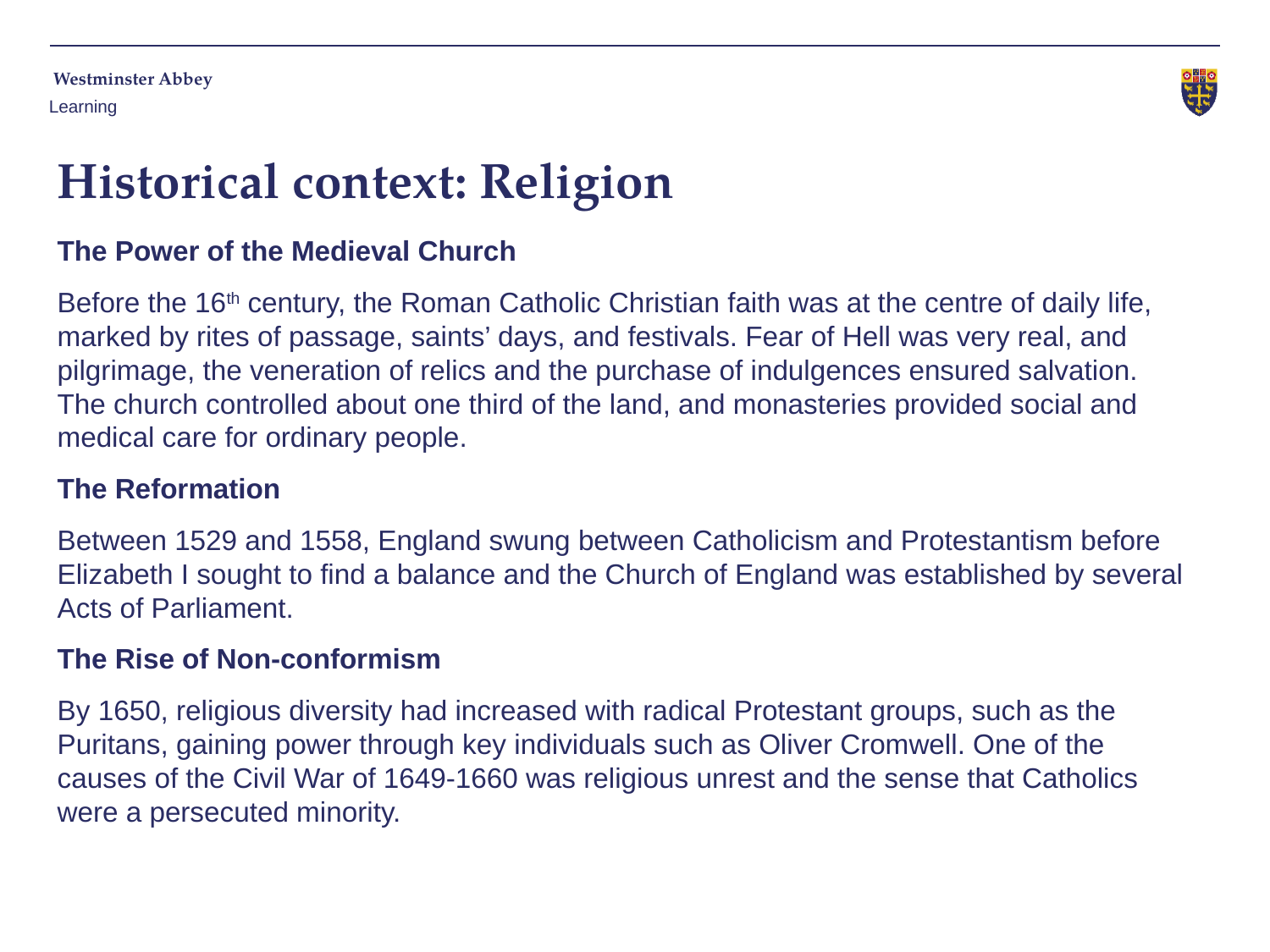

Learning
# Historical context: Religion
The Power of the Medieval Church
Before the 16th century, the Roman Catholic Christian faith was at the centre of daily life, marked by rites of passage, saints’ days, and festivals. Fear of Hell was very real, and pilgrimage, the veneration of relics and the purchase of indulgences ensured salvation. The church controlled about one third of the land, and monasteries provided social and medical care for ordinary people.
The Reformation
Between 1529 and 1558, England swung between Catholicism and Protestantism before Elizabeth I sought to find a balance and the Church of England was established by several Acts of Parliament.
The Rise of Non-conformism
By 1650, religious diversity had increased with radical Protestant groups, such as the Puritans, gaining power through key individuals such as Oliver Cromwell. One of the causes of the Civil War of 1649-1660 was religious unrest and the sense that Catholics were a persecuted minority.